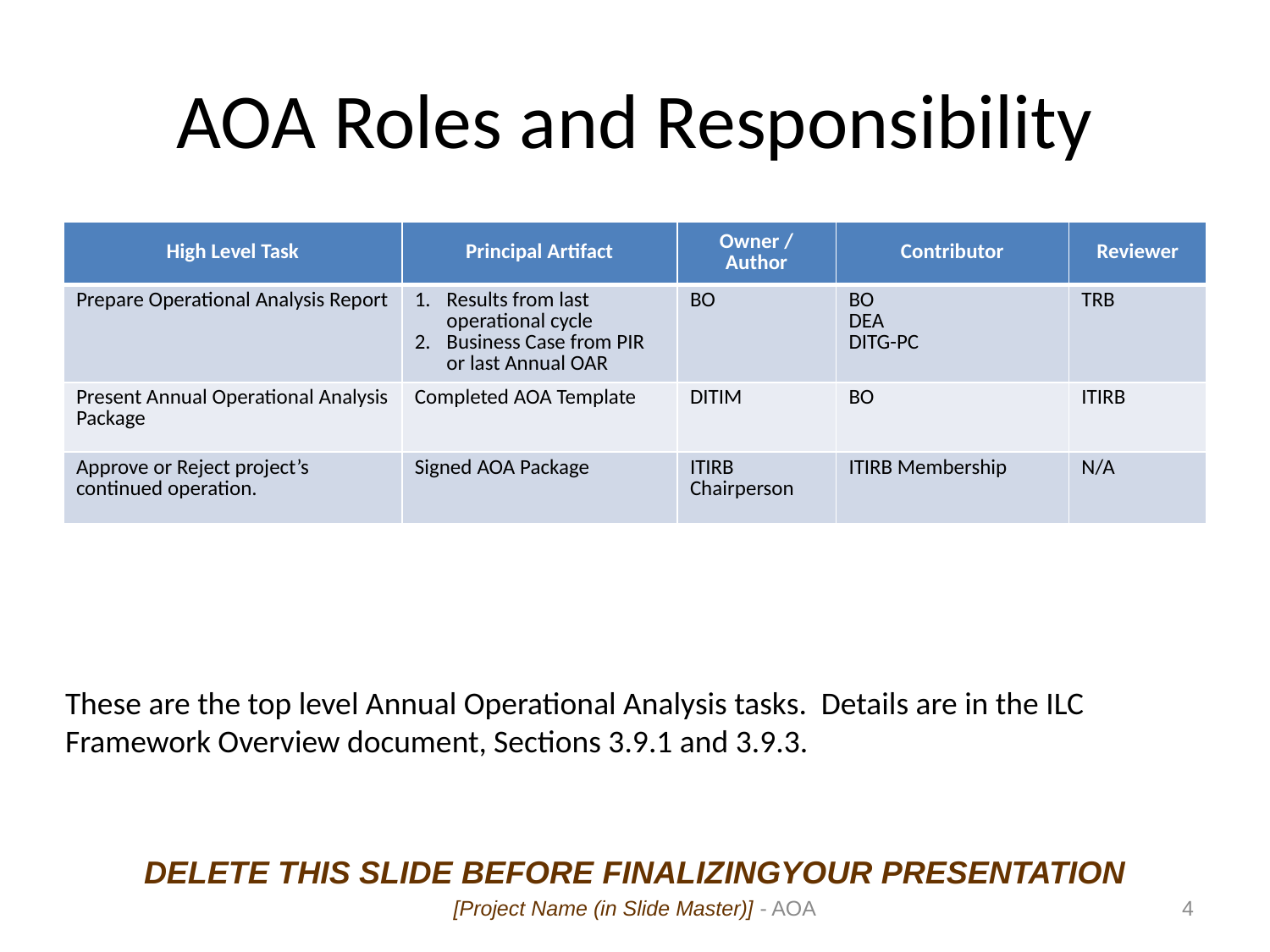

# AOA Roles and Responsibility
| High Level Task | Principal Artifact | Owner / Author | Contributor | Reviewer |
| --- | --- | --- | --- | --- |
| Prepare Operational Analysis Report | Results from last operational cycle Business Case from PIR or last Annual OAR | BO | BO DEA DITG-PC | TRB |
| Present Annual Operational Analysis Package | Completed AOA Template | DITIM | BO | ITIRB |
| Approve or Reject project’s continued operation. | Signed AOA Package | ITIRB Chairperson | ITIRB Membership | N/A |
These are the top level Annual Operational Analysis tasks.  Details are in the ILC Framework Overview document, Sections 3.9.1 and 3.9.3.
DELETE THIS SLIDE BEFORE FINALIZINGYOUR PRESENTATION
[Project Name (in Slide Master)] - AOA
4